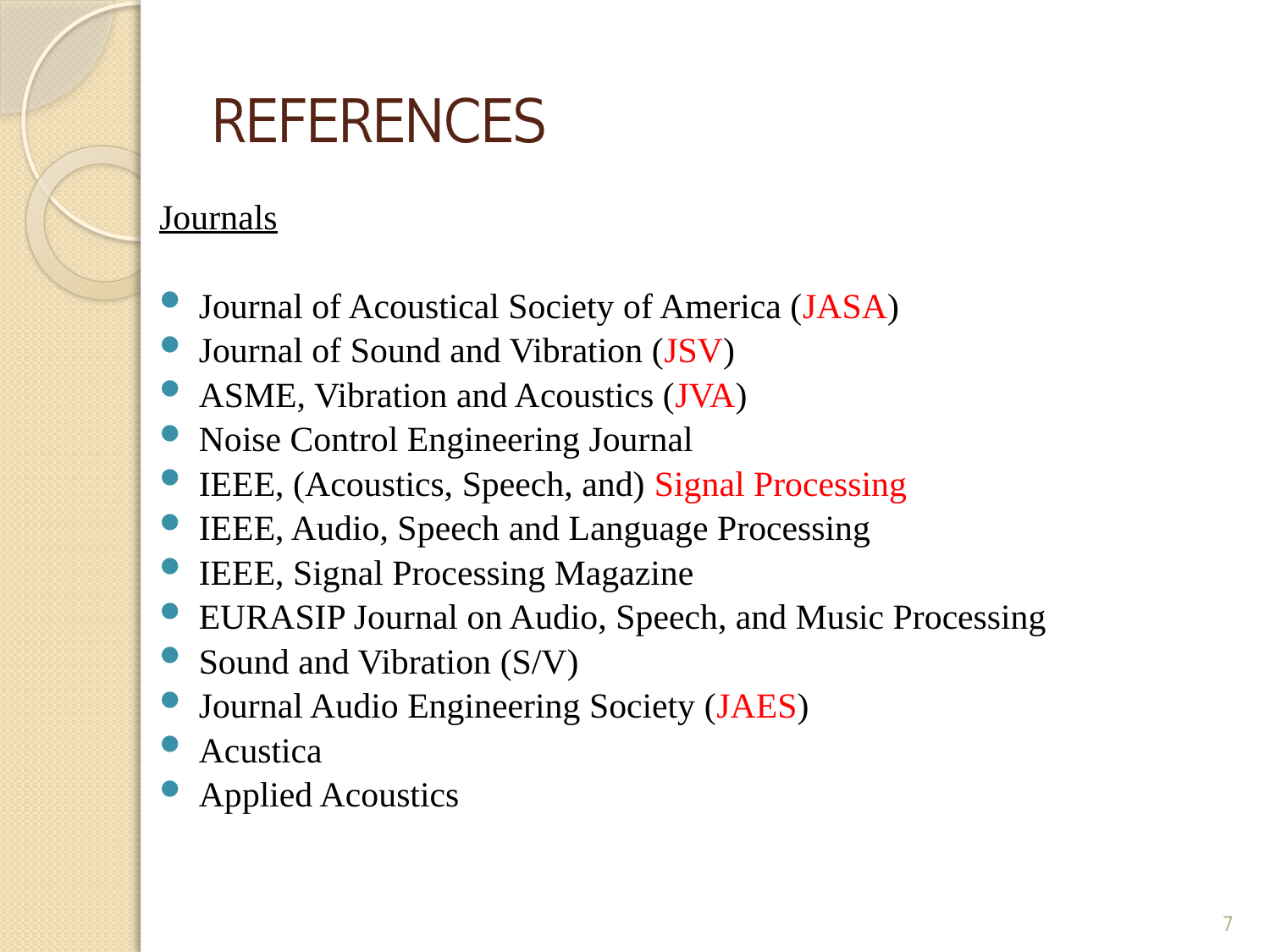

# REFERENCES
Journals

Journal of Acoustical Society of America (JASA)
Journal of Sound and Vibration (JSV)
ASME, Vibration and Acoustics (JVA)
Noise Control Engineering Journal
IEEE, (Acoustics, Speech, and) Signal Processing
IEEE, Audio, Speech and Language Processing
IEEE, Signal Processing Magazine
EURASIP Journal on Audio, Speech, and Music Processing
Sound and Vibration (S/V)
Journal Audio Engineering Society (JAES)
Acustica
Applied Acoustics
7